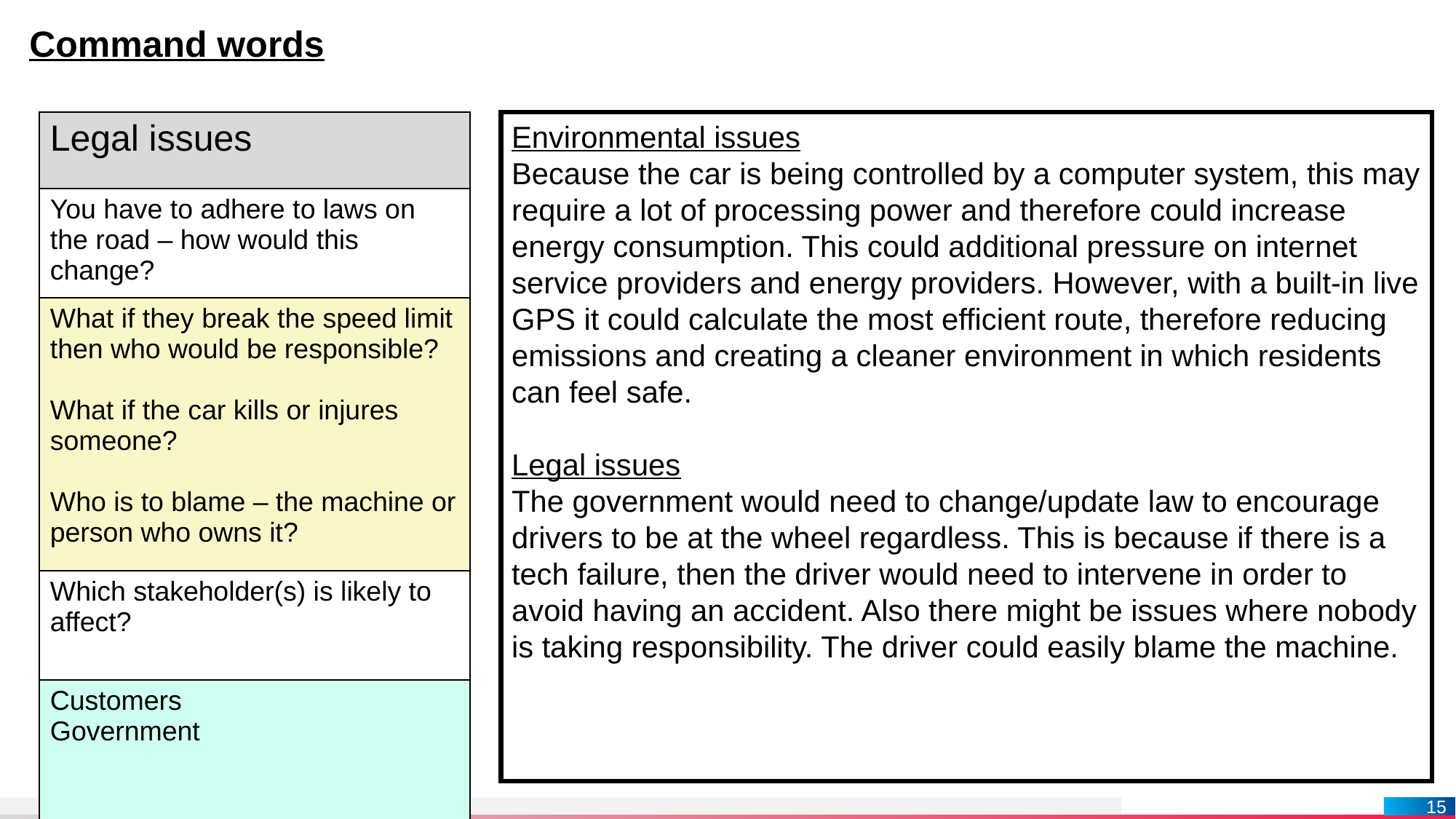

Command words
| Legal issues |
| --- |
| You have to adhere to laws on the road – how would this change? |
| What if they break the speed limit then who would be responsible? What if the car kills or injures someone? Who is to blame – the machine or person who owns it? |
| Which stakeholder(s) is likely to affect? |
| Customers Government |
Environmental issues
Because the car is being controlled by a computer system, this may require a lot of processing power and therefore could increase energy consumption. This could additional pressure on internet service providers and energy providers. However, with a built-in live GPS it could calculate the most efficient route, therefore reducing emissions and creating a cleaner environment in which residents can feel safe.

Legal issues
The government would need to change/update law to encourage drivers to be at the wheel regardless. This is because if there is a tech failure, then the driver would need to intervene in order to avoid having an accident. Also there might be issues where nobody is taking responsibility. The driver could easily blame the machine.

15